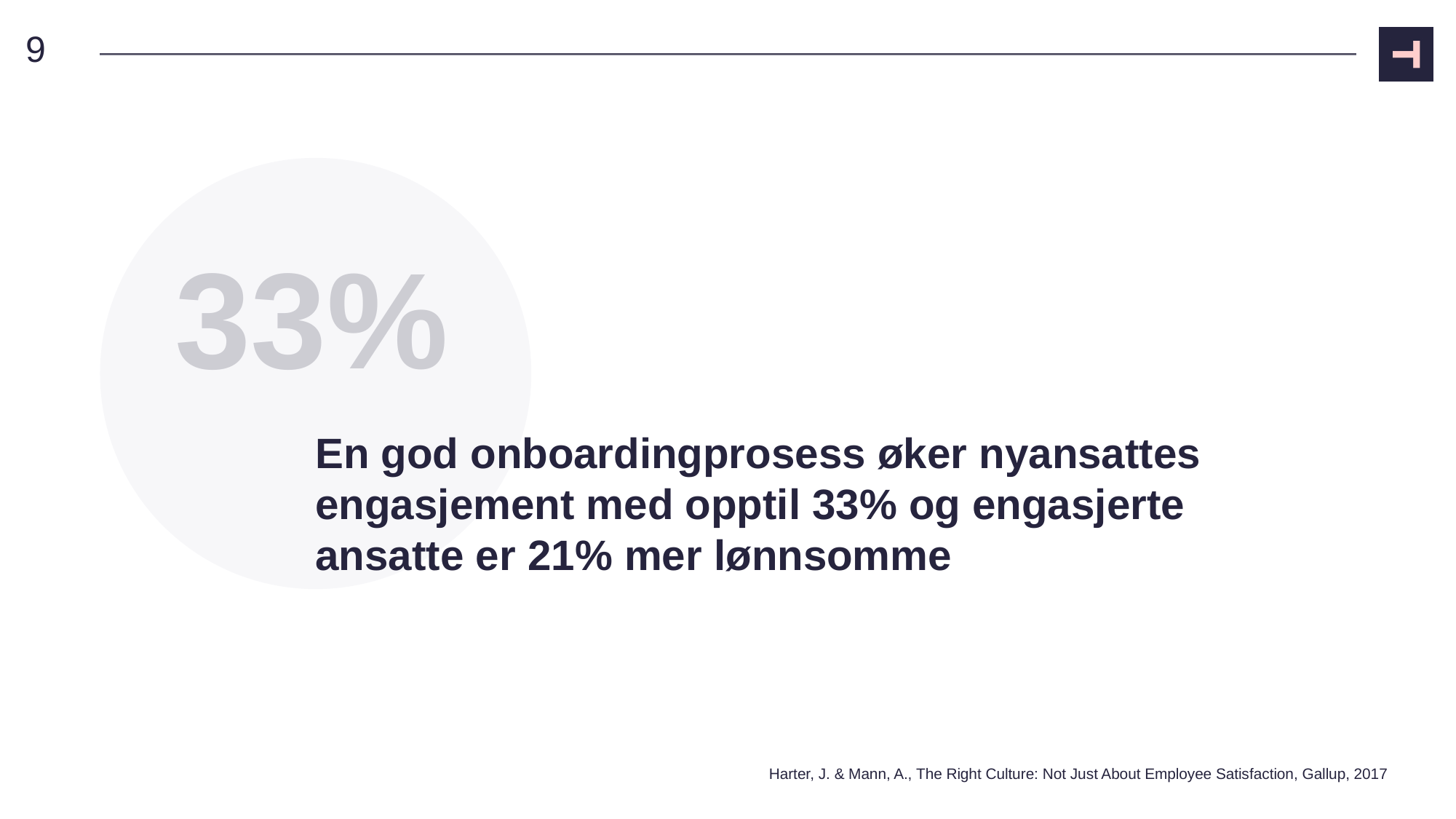

9

33%
# En god onboardingprosess øker nyansattes engasjement med opptil 33% og engasjerte ansatte er 21% mer lønnsomme
Harter, J. & Mann, A., The Right Culture: Not Just About Employee Satisfaction, Gallup, 2017